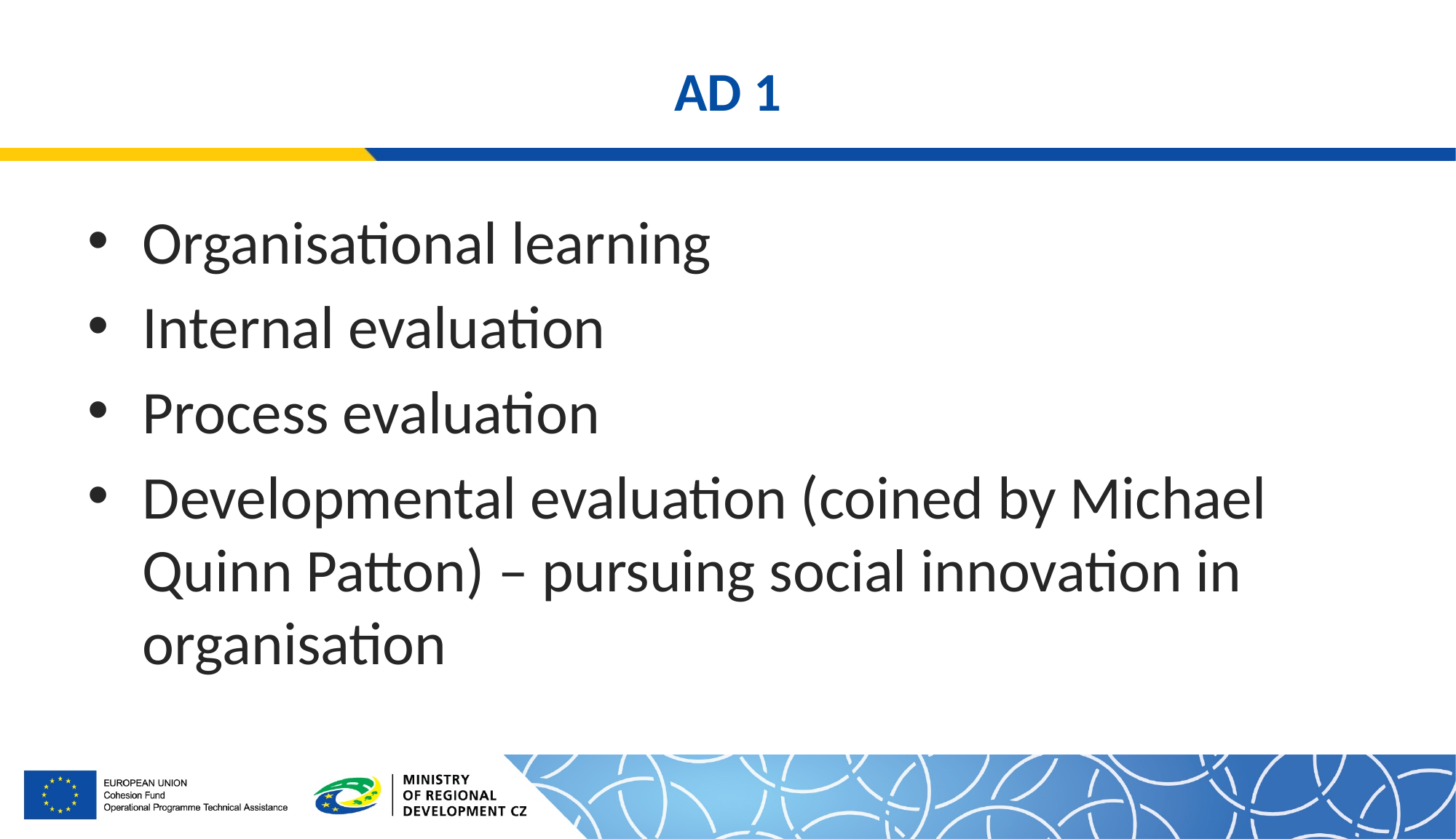

# AD 1
Organisational learning
Internal evaluation
Process evaluation
Developmental evaluation (coined by Michael Quinn Patton) – pursuing social innovation in organisation